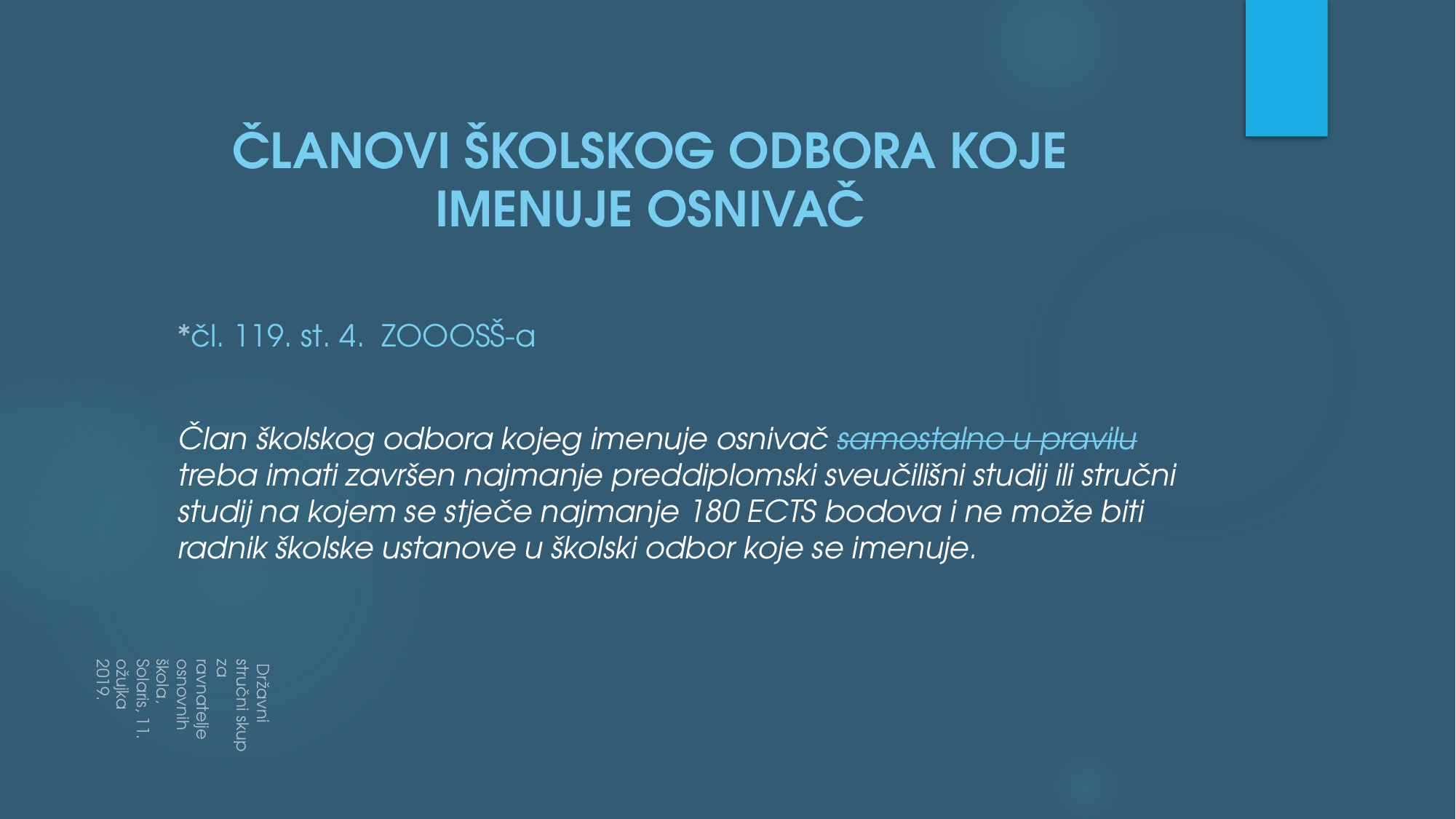

Državni stručni skup za ravnatelje osnovnih škola, Solaris, 11. ožujka 2019.
# ČLANOVI ŠKOLSKOG ODBORA KOJE IMENUJE OSNIVAČ

*čl. 119. st. 4.  ZOOOSŠ-a

Član školskog odbora kojeg imenuje osnivač samostalno u pravilu treba imati završen najmanje preddiplomski sveučilišni studij ili stručni studij na kojem se stječe najmanje 180 ECTS bodova i ne može biti radnik školske ustanove u školski odbor koje se imenuje.